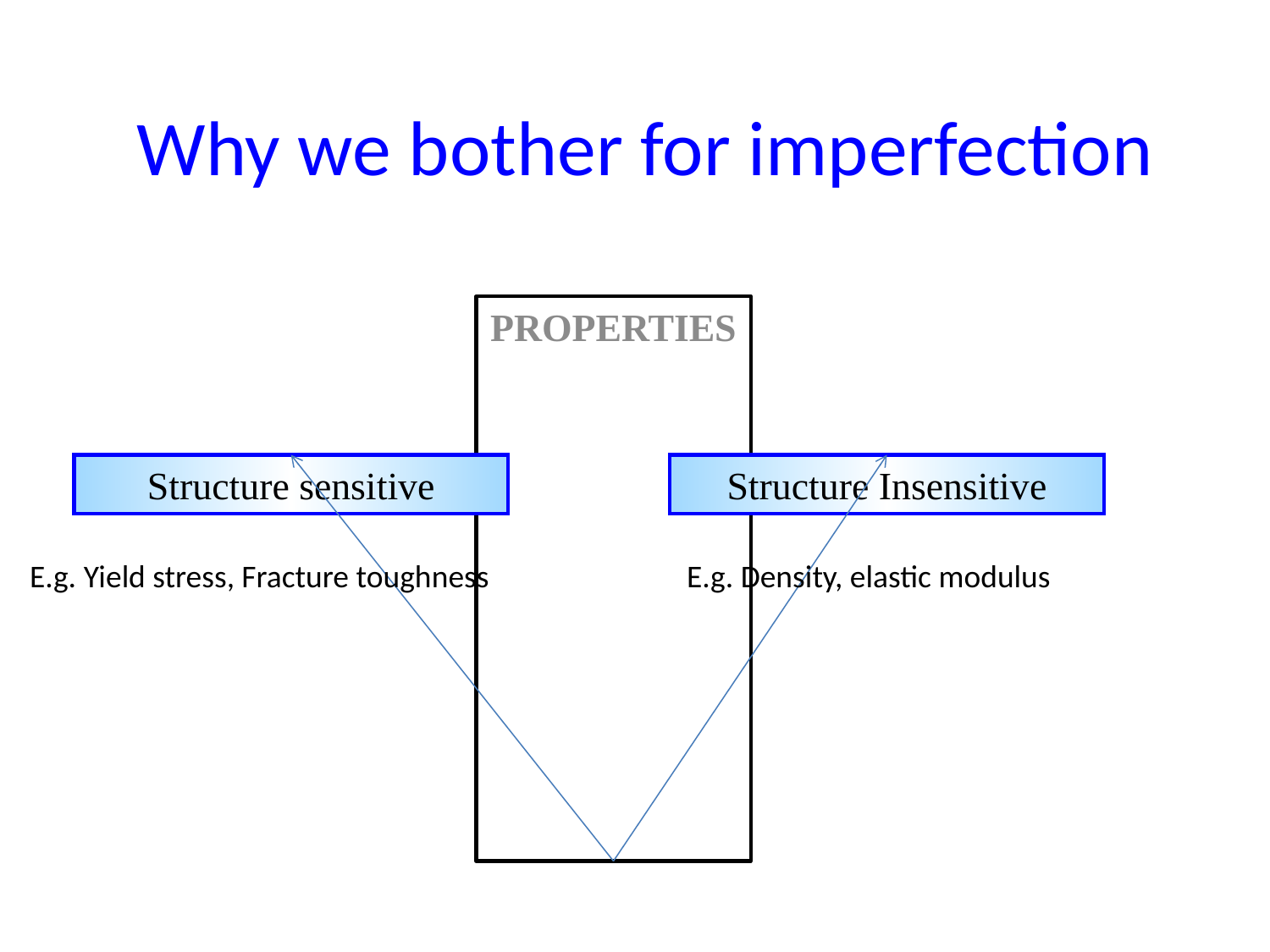

# Why we bother for imperfection
PROPERTIES
Structure Insensitive
Structure sensitive
E.g. Density, elastic modulus
E.g. Yield stress, Fracture toughness